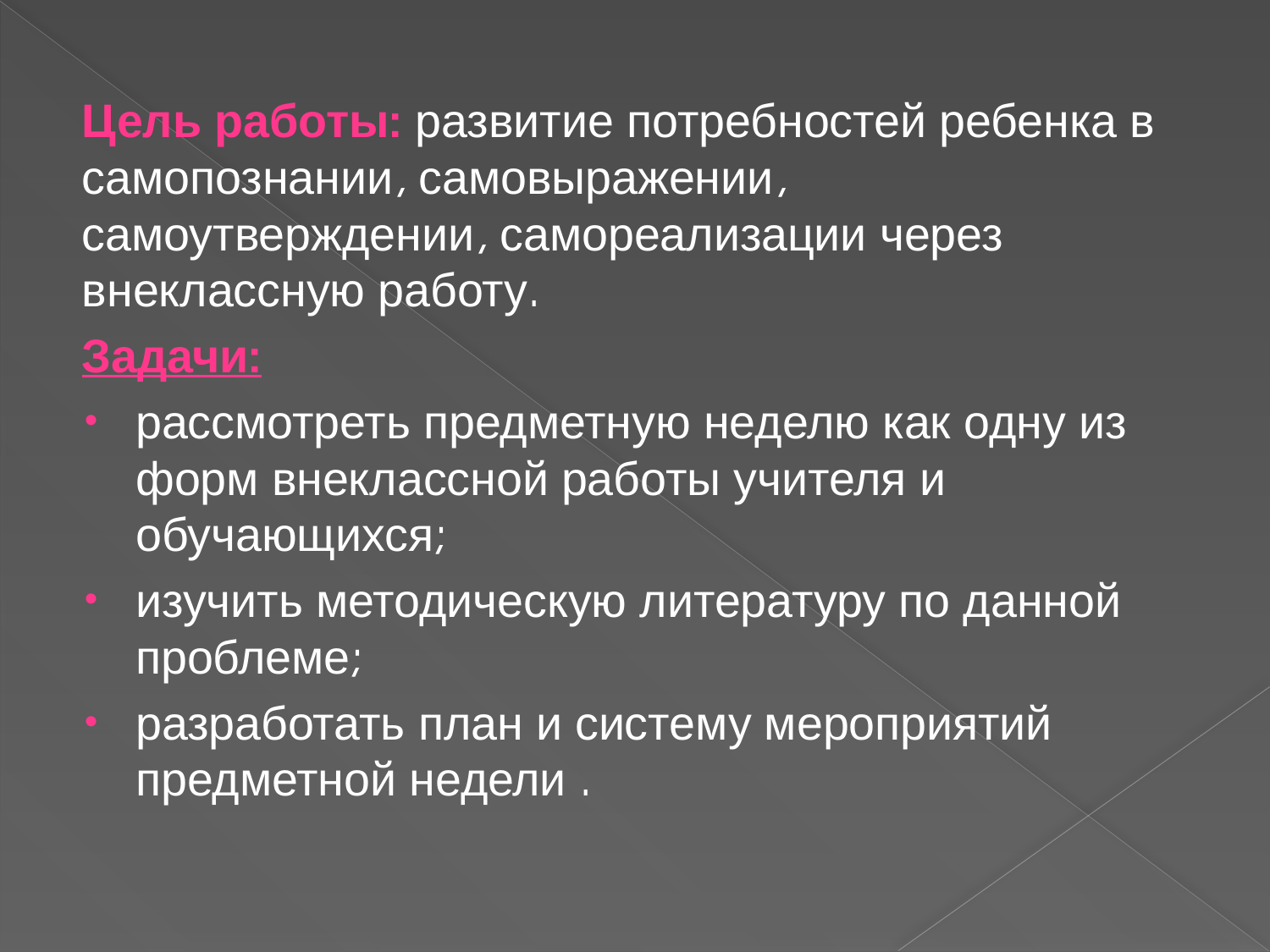

Цель работы: развитие потребностей ребенка в самопознании, самовыражении, самоутверждении, самореализации через внеклассную работу.
Задачи:
рассмотреть предметную неделю как одну из форм внеклассной работы учителя и обучающихся;
изучить методическую литературу по данной проблеме;
разработать план и систему мероприятий предметной недели .